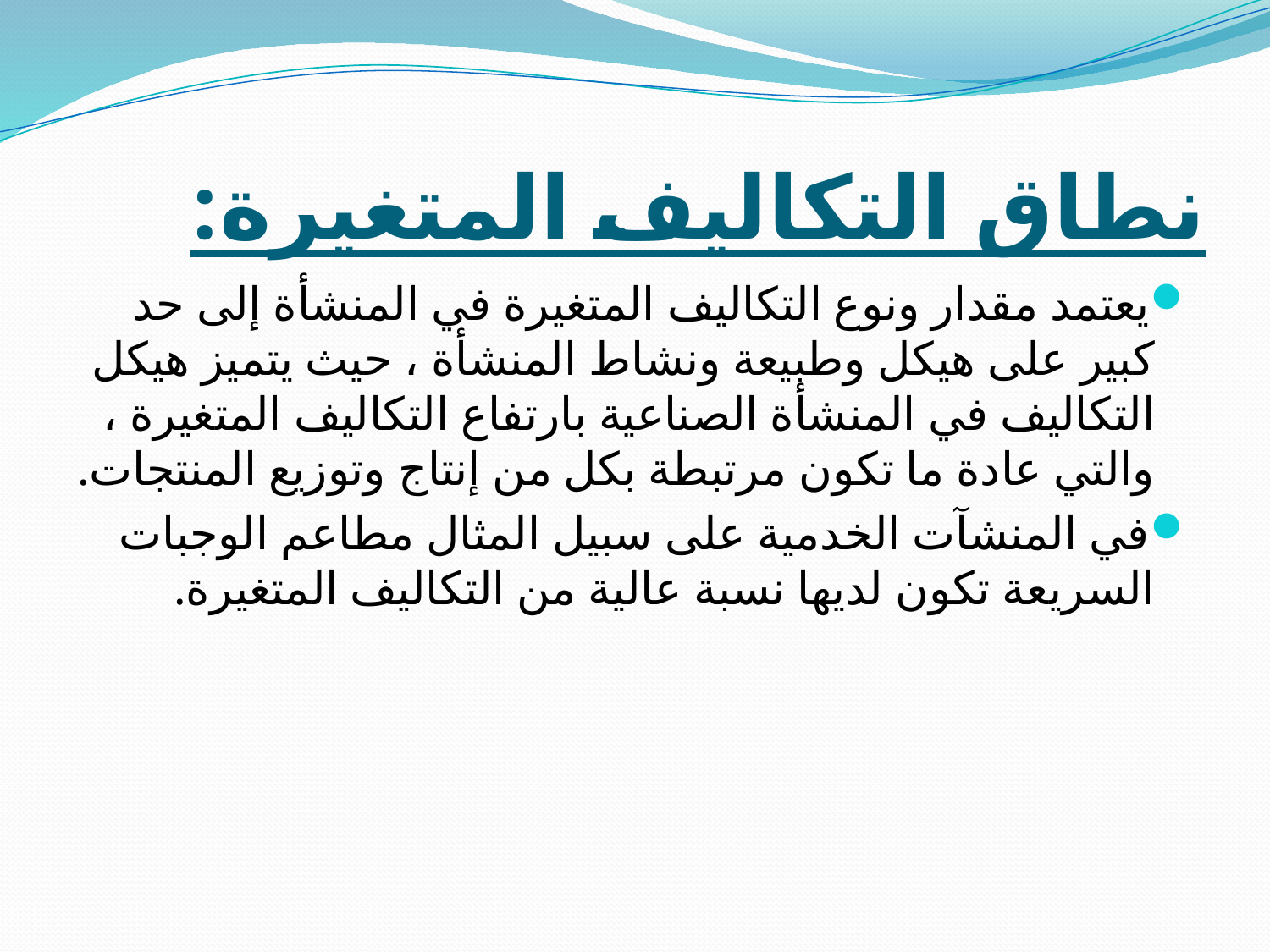

# نطاق التكاليف المتغيرة:
يعتمد مقدار ونوع التكاليف المتغيرة في المنشأة إلى حد كبير على هيكل وطبيعة ونشاط المنشأة ، حيث يتميز هيكل التكاليف في المنشأة الصناعية بارتفاع التكاليف المتغيرة ، والتي عادة ما تكون مرتبطة بكل من إنتاج وتوزيع المنتجات.
في المنشآت الخدمية على سبيل المثال مطاعم الوجبات السريعة تكون لديها نسبة عالية من التكاليف المتغيرة.